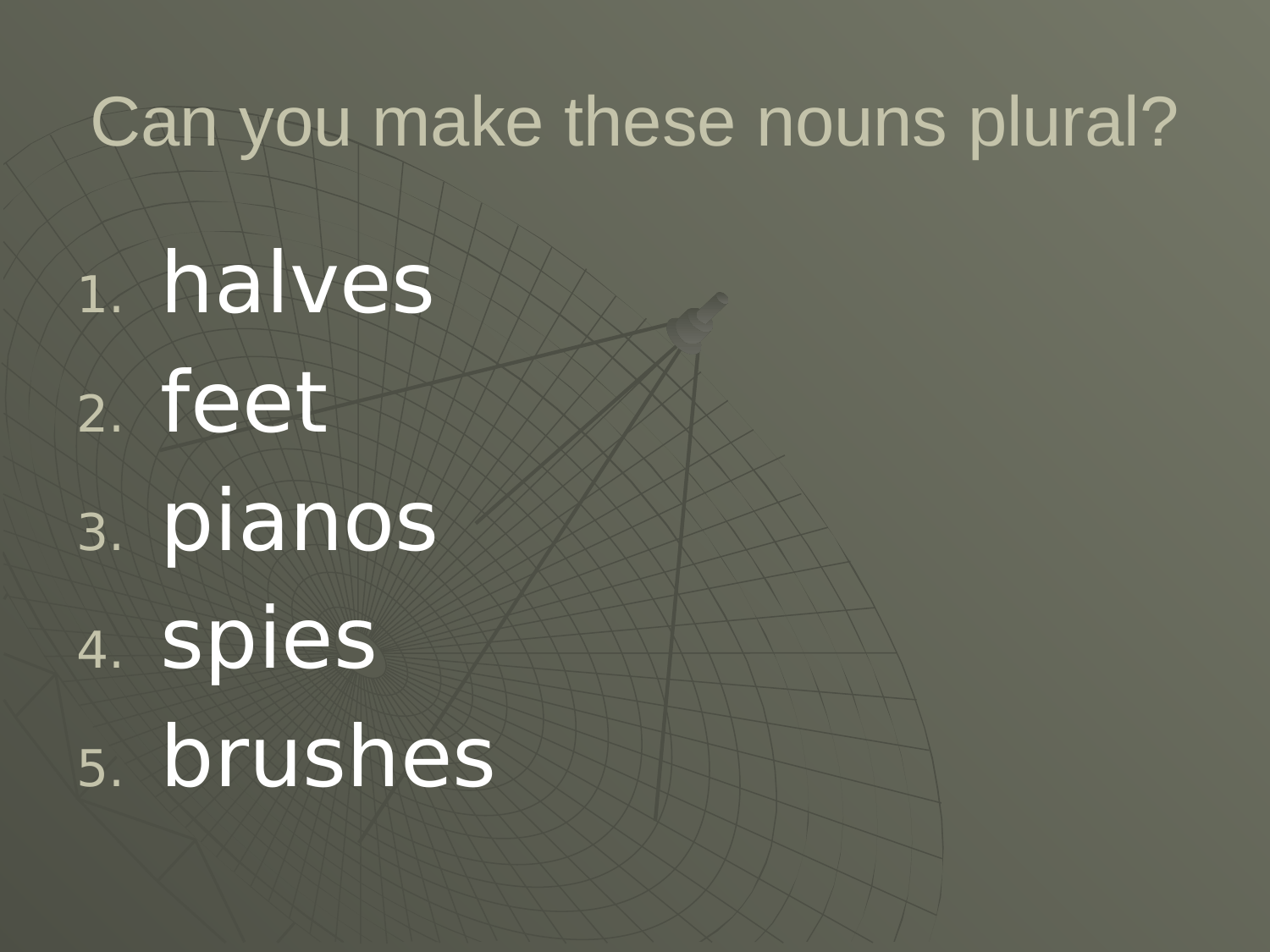

# Can you make these nouns plural?
halves
feet
pianos
spies
brushes